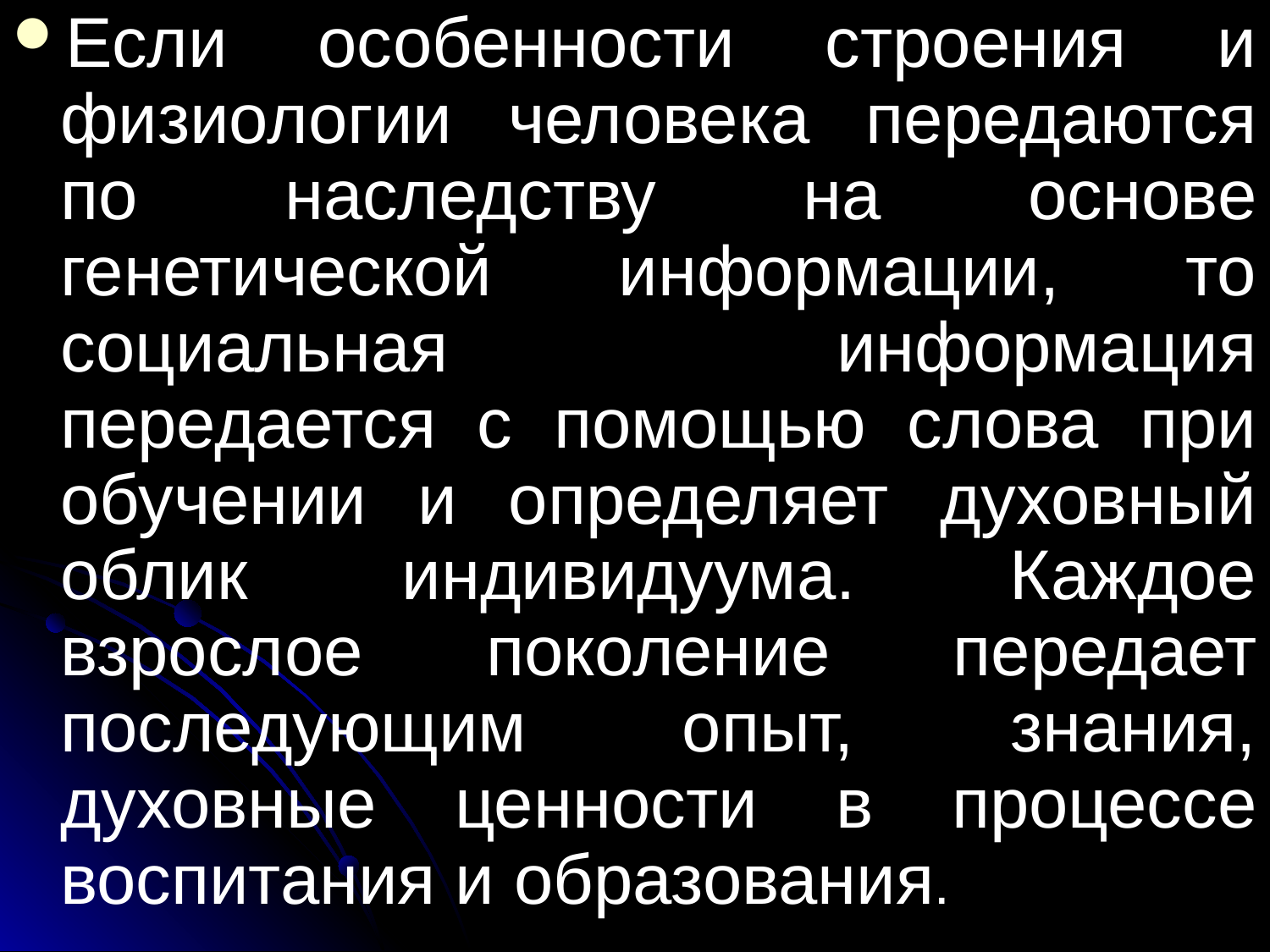

Если особенности строения и физиологии человека передаются по наследству на основе генетической информации, то социальная информация передается с помощью слова при обучении и определяет духовный облик индивидуума. Каждое взрослое поколение передает последующим опыт, знания, духовные ценности в процессе воспитания и образования.